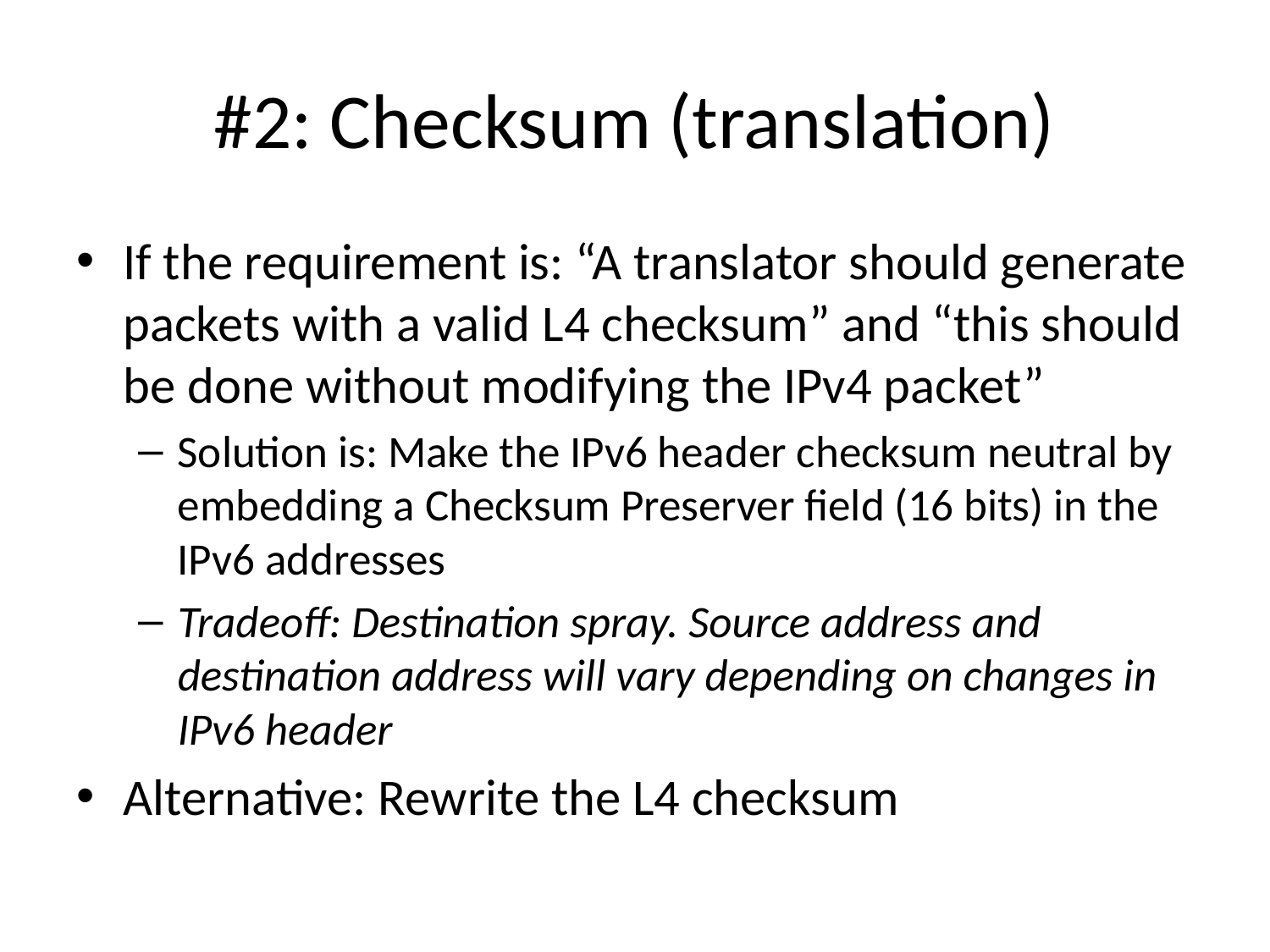

# #2: Checksum (translation)
If the requirement is: “A translator should generate packets with a valid L4 checksum” and “this should be done without modifying the IPv4 packet”
Solution is: Make the IPv6 header checksum neutral by embedding a Checksum Preserver field (16 bits) in the IPv6 addresses
Tradeoff: Destination spray. Source address and destination address will vary depending on changes in IPv6 header
Alternative: Rewrite the L4 checksum